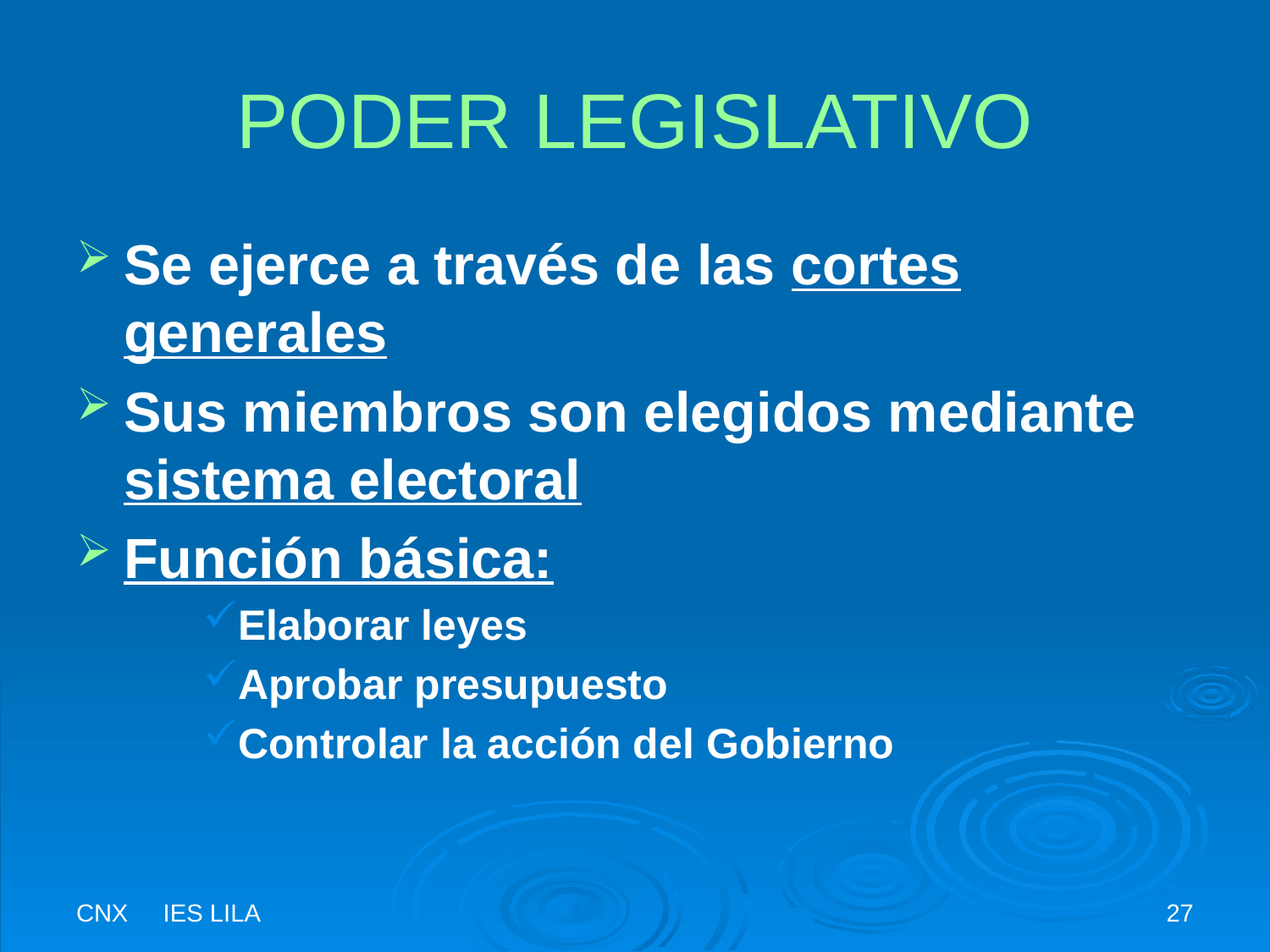

# PODER LEGISLATIVO
Se ejerce a través de las cortes generales
Sus miembros son elegidos mediante sistema electoral
Función básica:
Elaborar leyes
Aprobar presupuesto
Controlar la acción del Gobierno

CNX     IES LILA
27